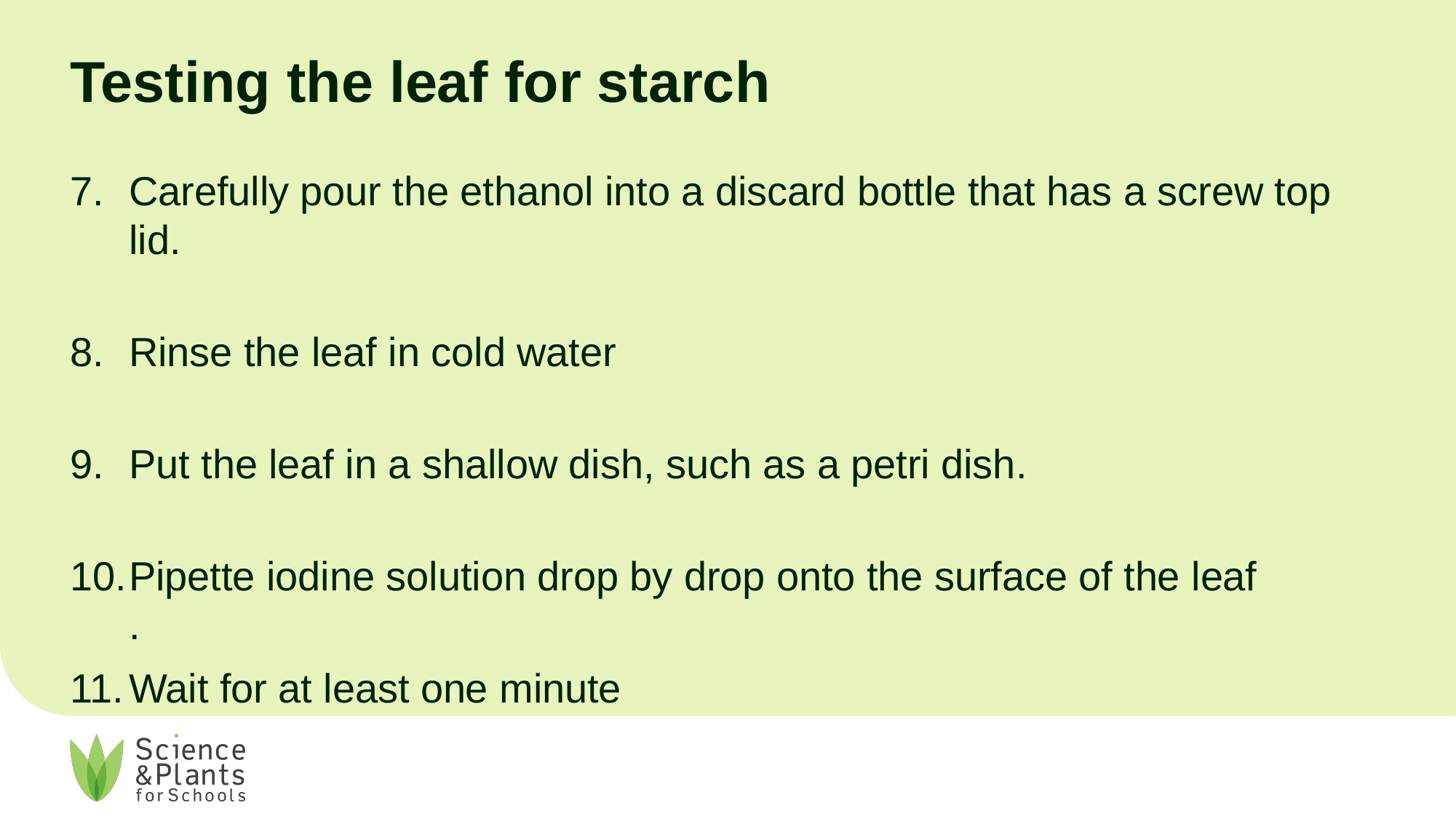

# Testing the leaf for starch
Carefully pour the ethanol into a discard bottle that has a screw top lid.
Rinse the leaf in cold water
Put the leaf in a shallow dish, such as a petri dish.
Pipette iodine solution drop by drop onto the surface of the leaf
.
Wait for at least one minute